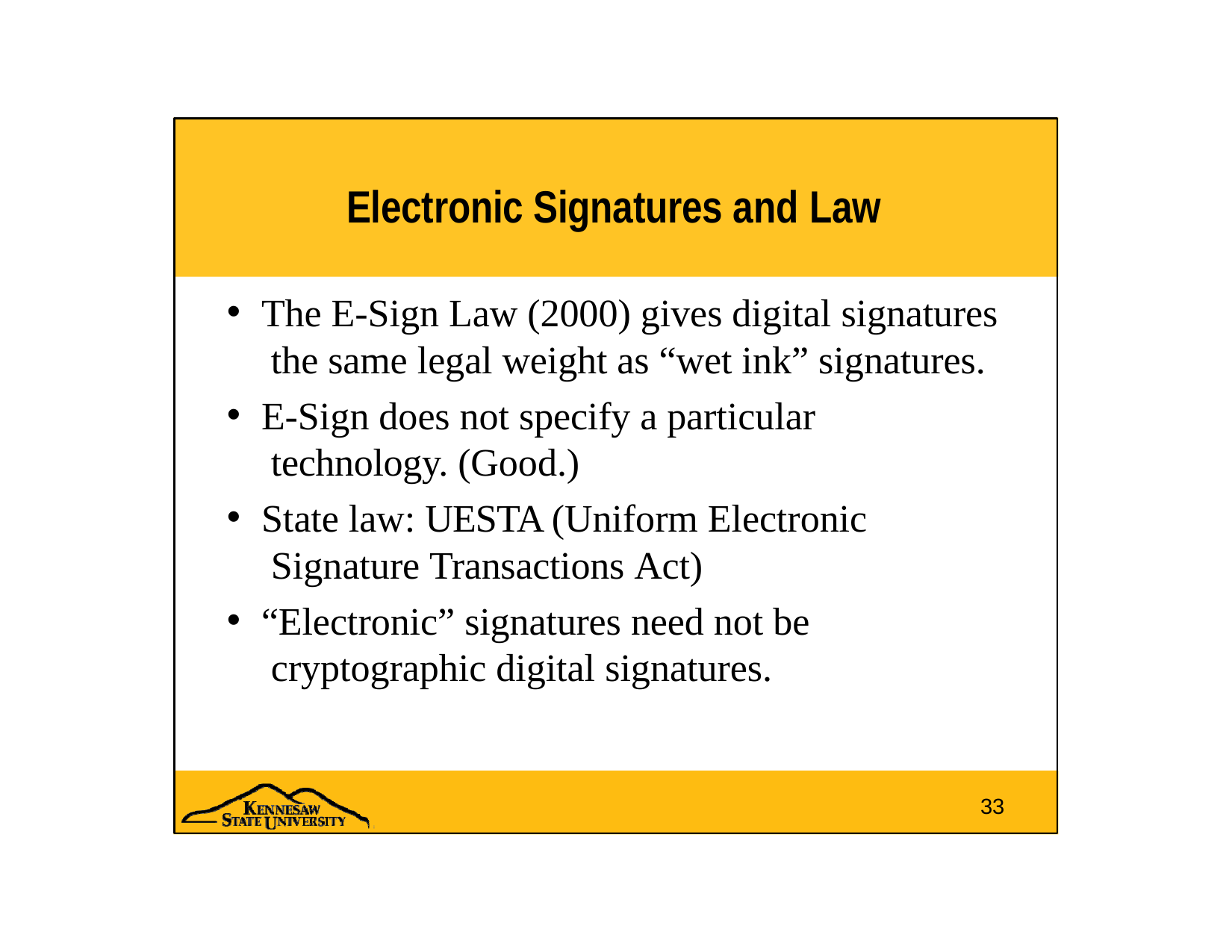

# Electronic Signatures and Law
The E-Sign Law (2000) gives digital signatures  the same legal weight as “wet ink” signatures.
E-Sign does not specify a particular  technology. (Good.)
State law: UESTA (Uniform Electronic  Signature Transactions Act)
“Electronic” signatures need not be  cryptographic digital signatures.

33